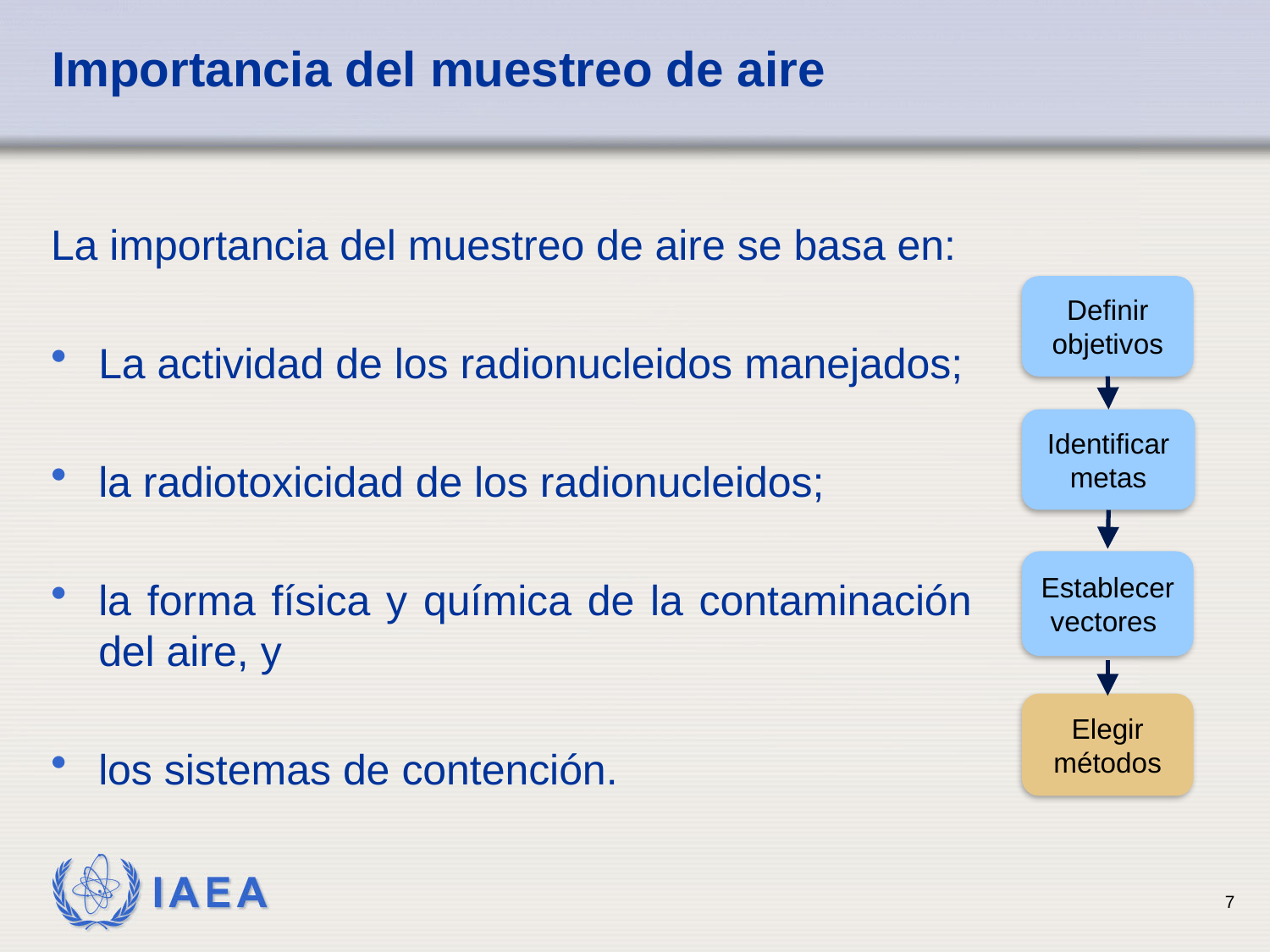

# Importancia del muestreo de aire
La importancia del muestreo de aire se basa en:

La actividad de los radionucleidos manejados;

la radiotoxicidad de los radionucleidos;

la forma física y química de la contaminación del aire, y

los sistemas de contención.

Definir objetivos
Identificar metas
Establecer vectores
Elegir métodos
7